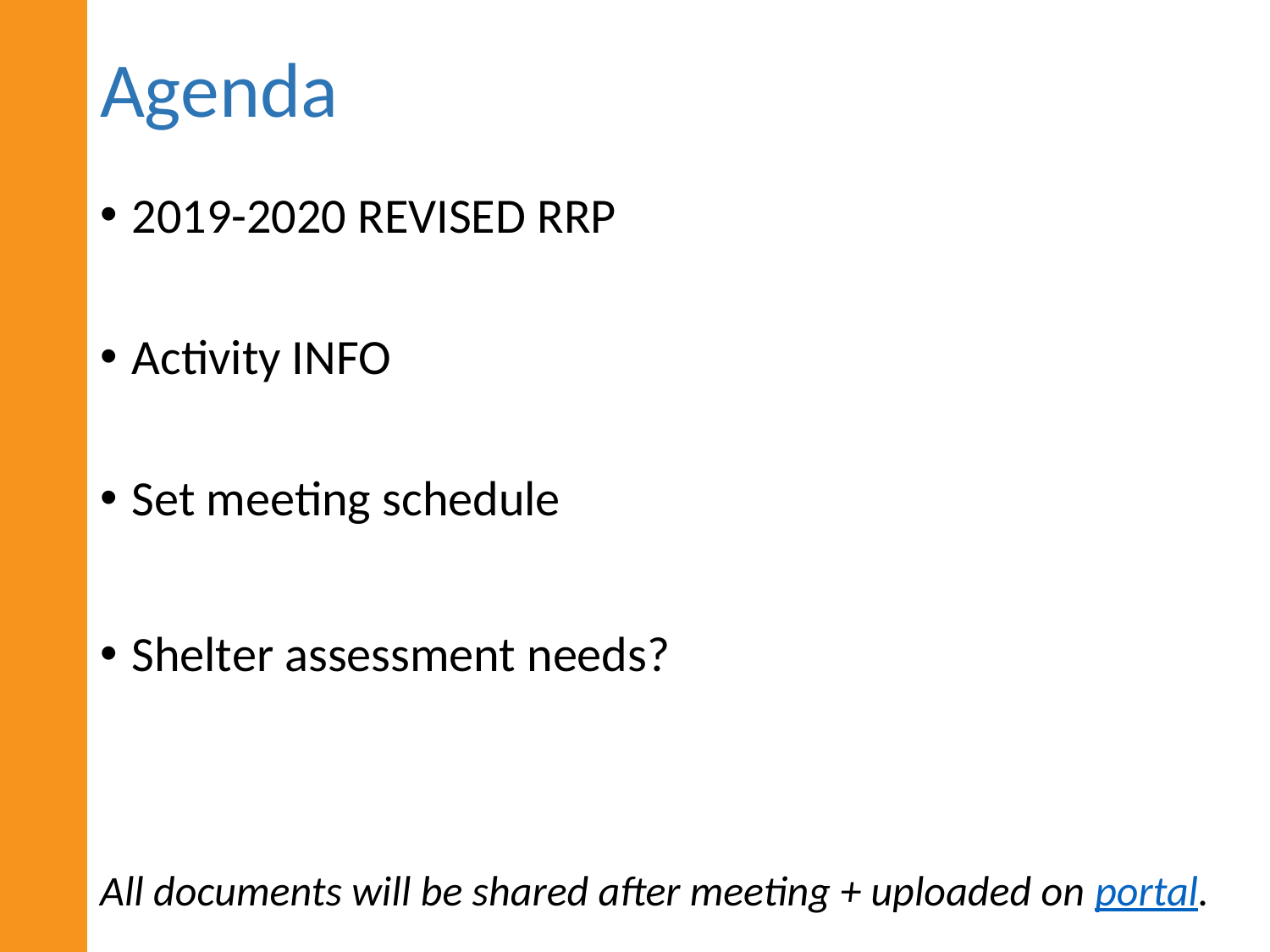

# Agenda
2019-2020 REVISED RRP

Activity INFO

Set meeting schedule

Shelter assessment needs?

All documents will be shared after meeting + uploaded on portal.